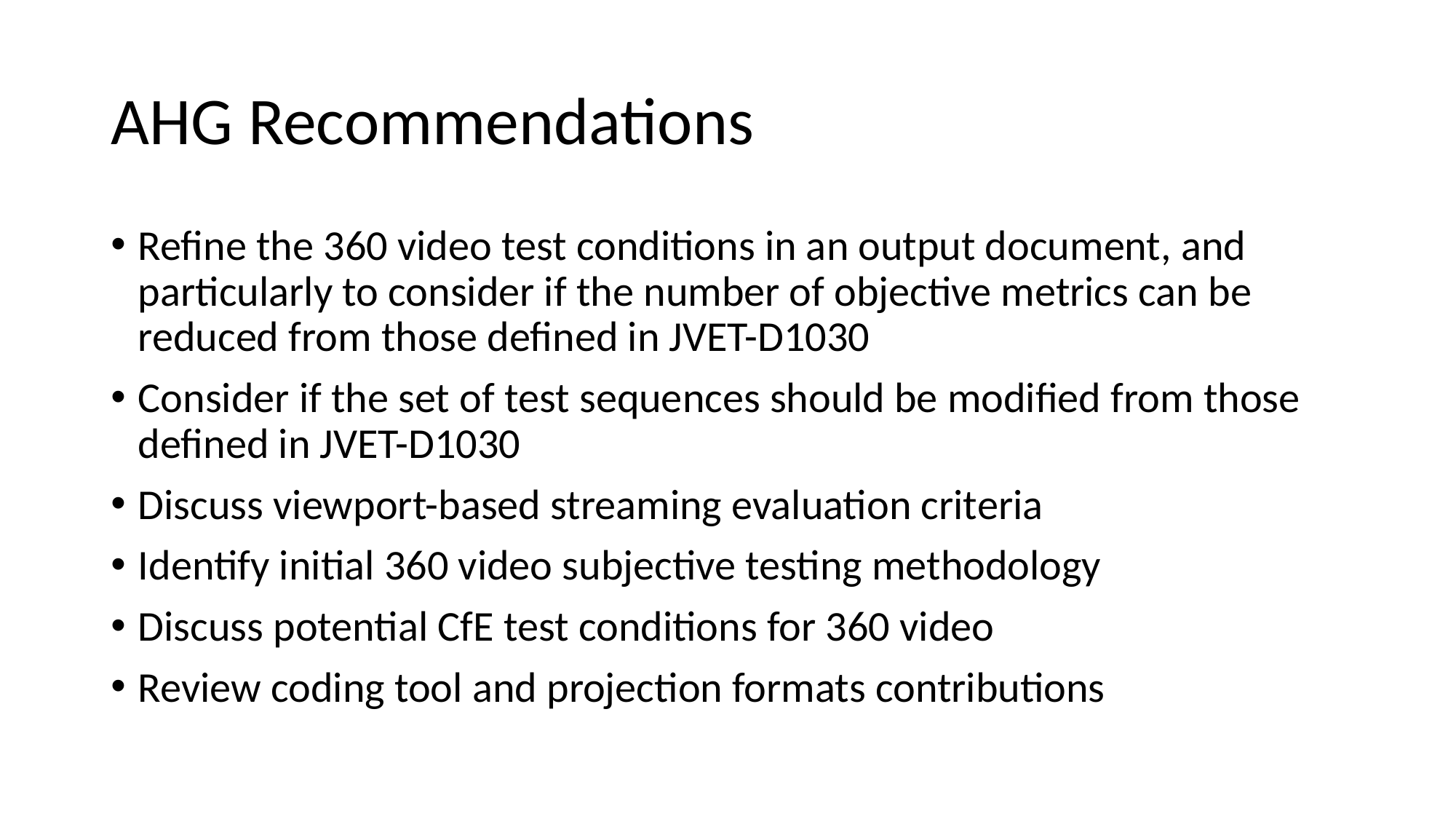

# AHG Recommendations
Refine the 360 video test conditions in an output document, and particularly to consider if the number of objective metrics can be reduced from those defined in JVET-D1030
Consider if the set of test sequences should be modified from those defined in JVET-D1030
Discuss viewport-based streaming evaluation criteria
Identify initial 360 video subjective testing methodology
Discuss potential CfE test conditions for 360 video
Review coding tool and projection formats contributions